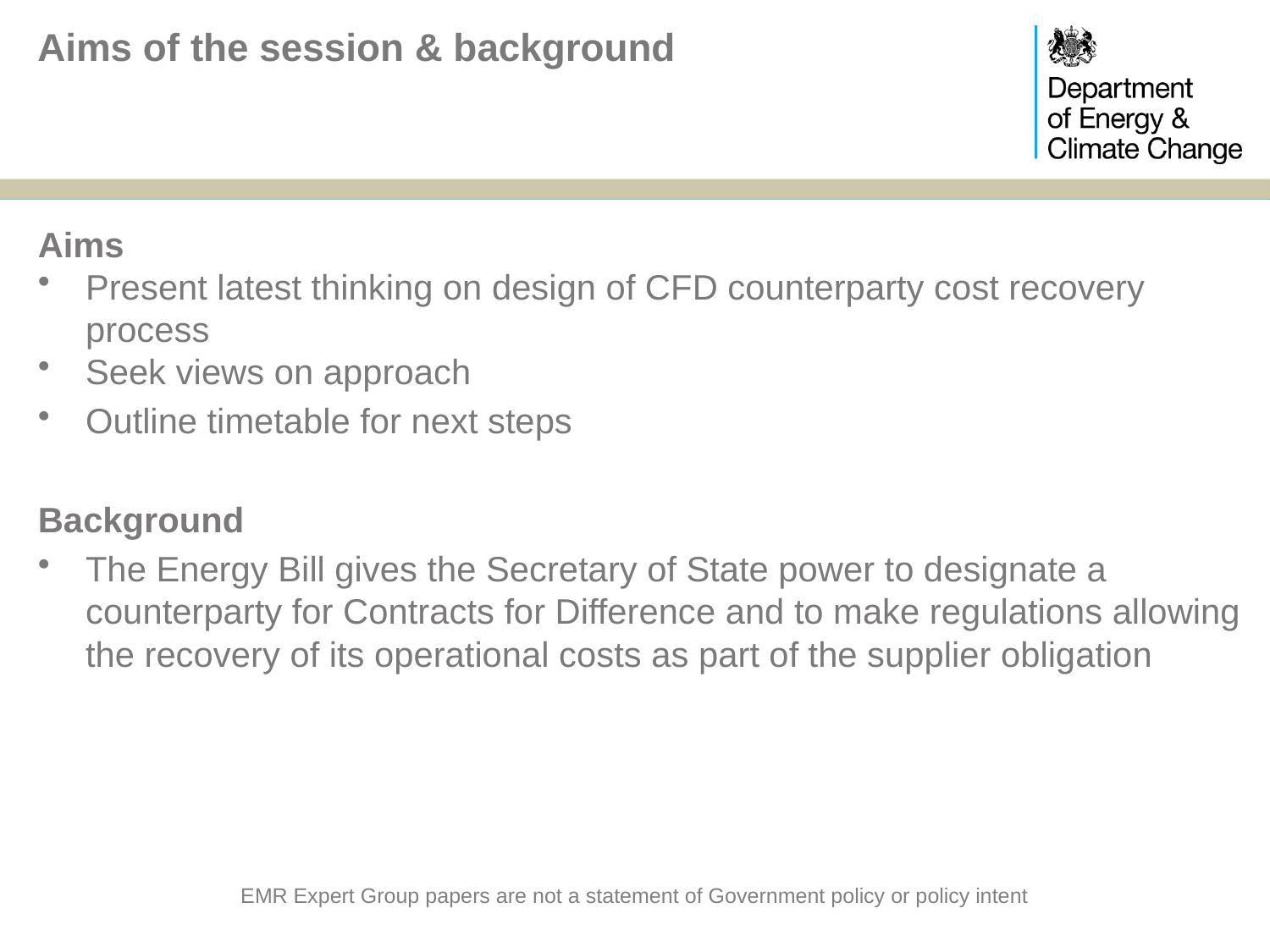

# Aims of the session & background
Aims
Present latest thinking on design of CFD counterparty cost recovery process
Seek views on approach
Outline timetable for next steps

Background
The Energy Bill gives the Secretary of State power to designate a counterparty for Contracts for Difference and to make regulations allowing the recovery of its operational costs as part of the supplier obligation

EMR Expert Group papers are not a statement of Government policy or policy intent